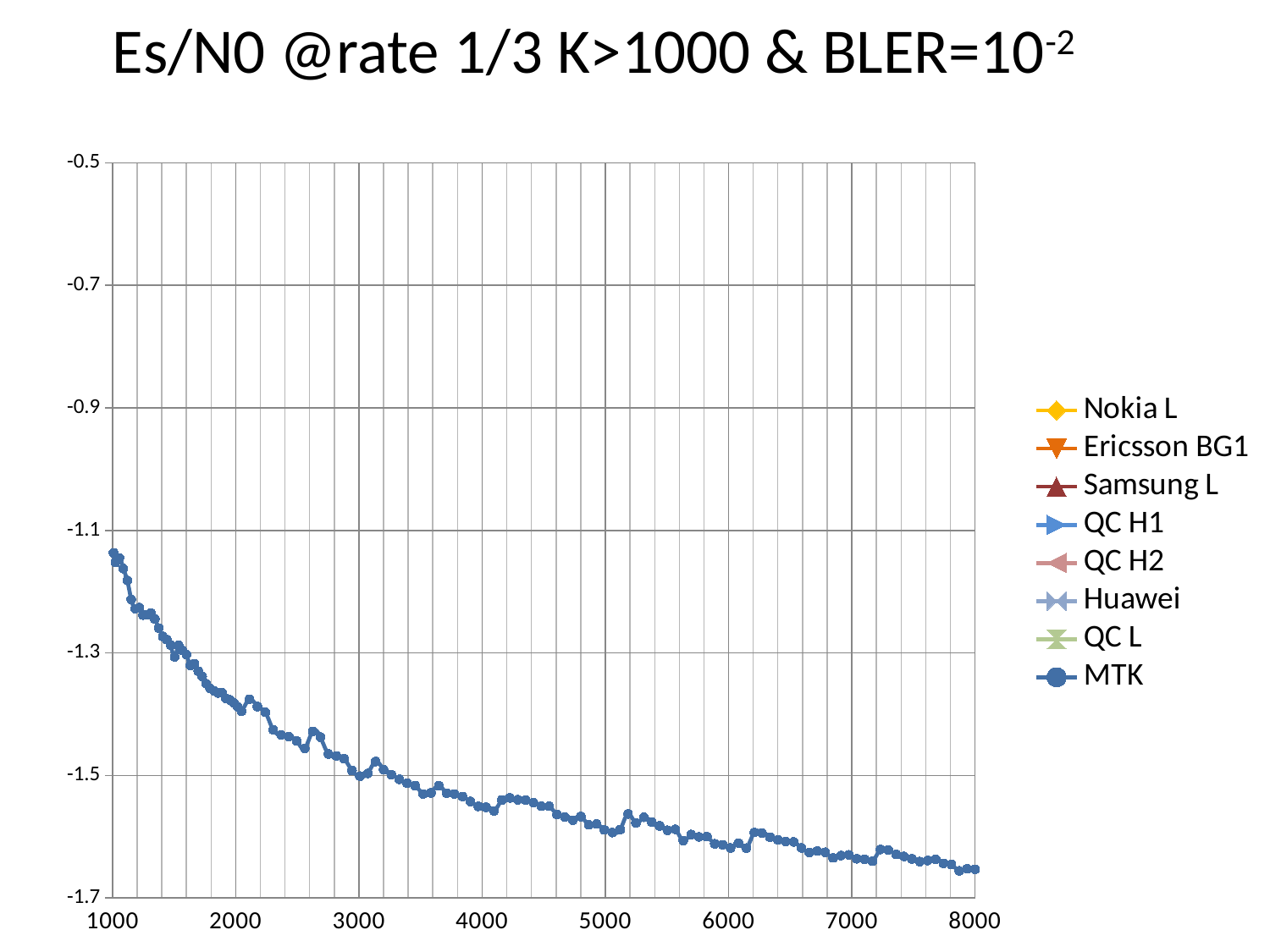

# Es/N0 @rate 1/3 K>1000 & BLER=10-2

### Chart

| Category |  |  |  |  |  |  |  |  |
|---|---|---|---|---|---|---|---|---|